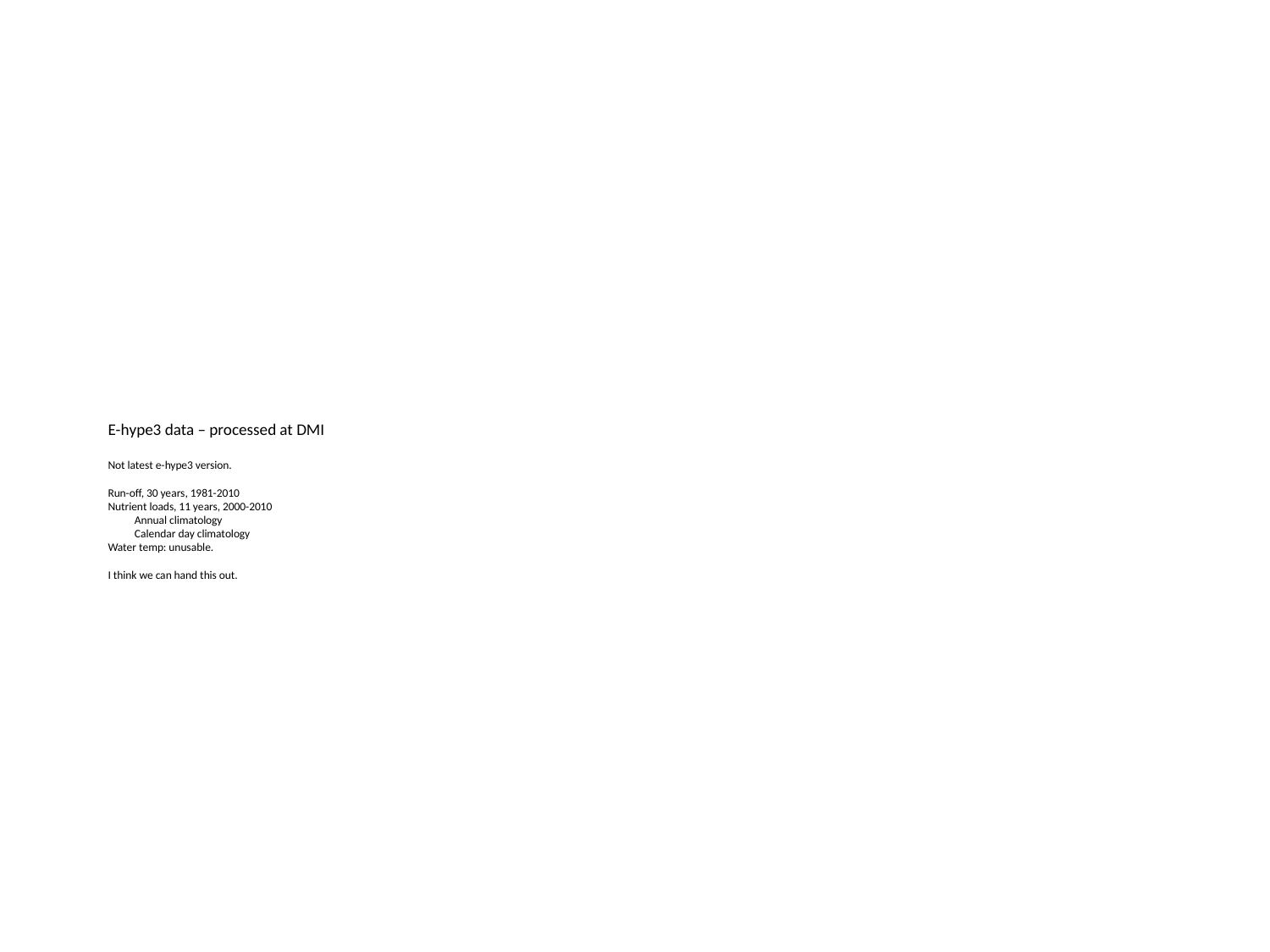

# E-hype3 data – processed at DMI Not latest e-hype3 version. Run-off, 30 years, 1981-2010 Nutrient loads, 11 years, 2000-2010 Annual climatology Calendar day climatology Water temp: unusable. I think we can hand this out.